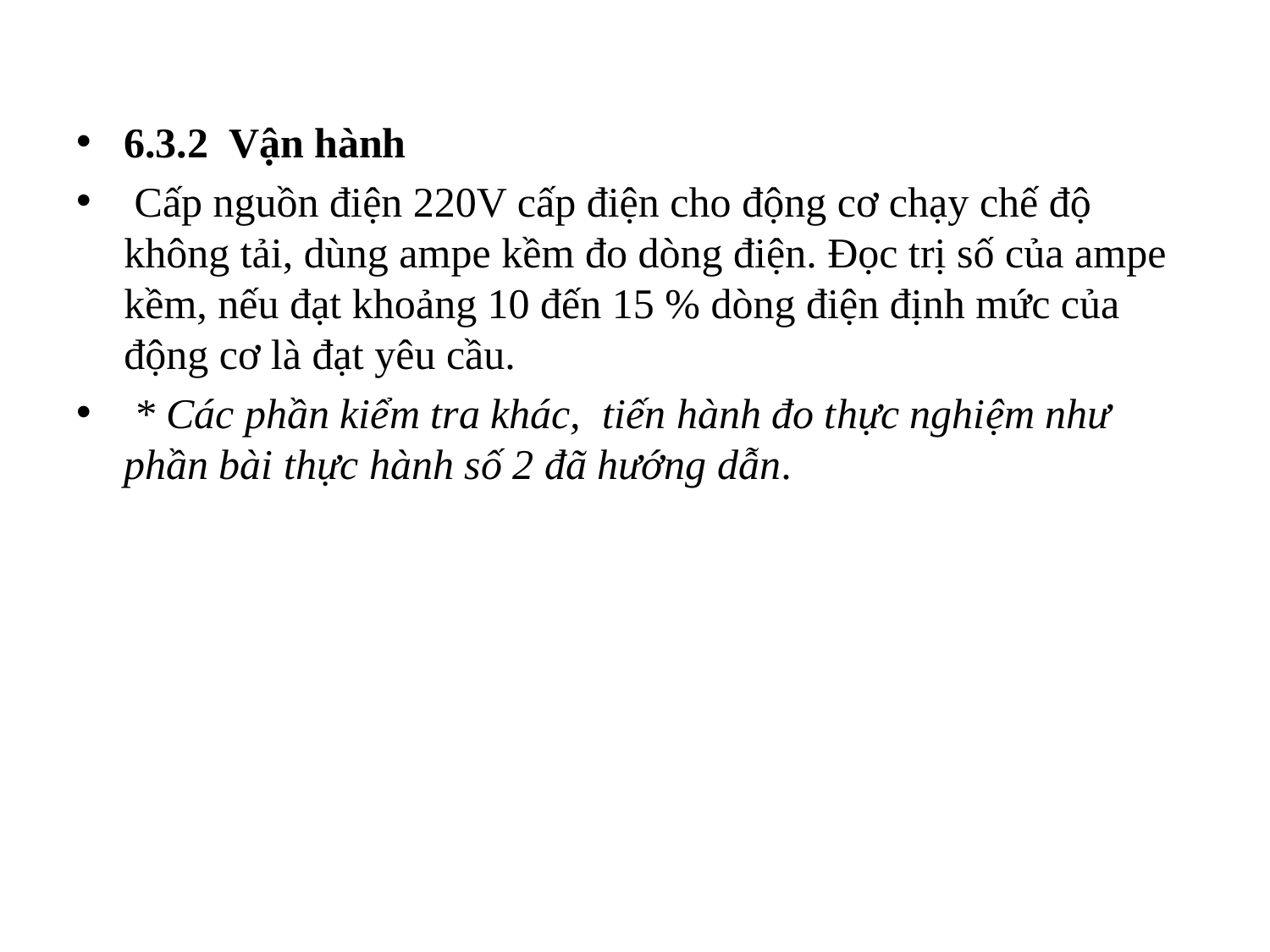

6.3.2  Vận hành
 Cấp nguồn điện 220V cấp điện cho động cơ chạy chế độ  không tải, dùng ampe kềm đo dòng điện. Đọc trị số của ampe kềm, nếu đạt khoảng 10 đến 15 % dòng điện định mức của động cơ là đạt yêu cầu.
 * Các phần kiểm tra khác,  tiến hành đo thực nghiệm như  phần bài thực hành số 2 đã hướng dẫn.